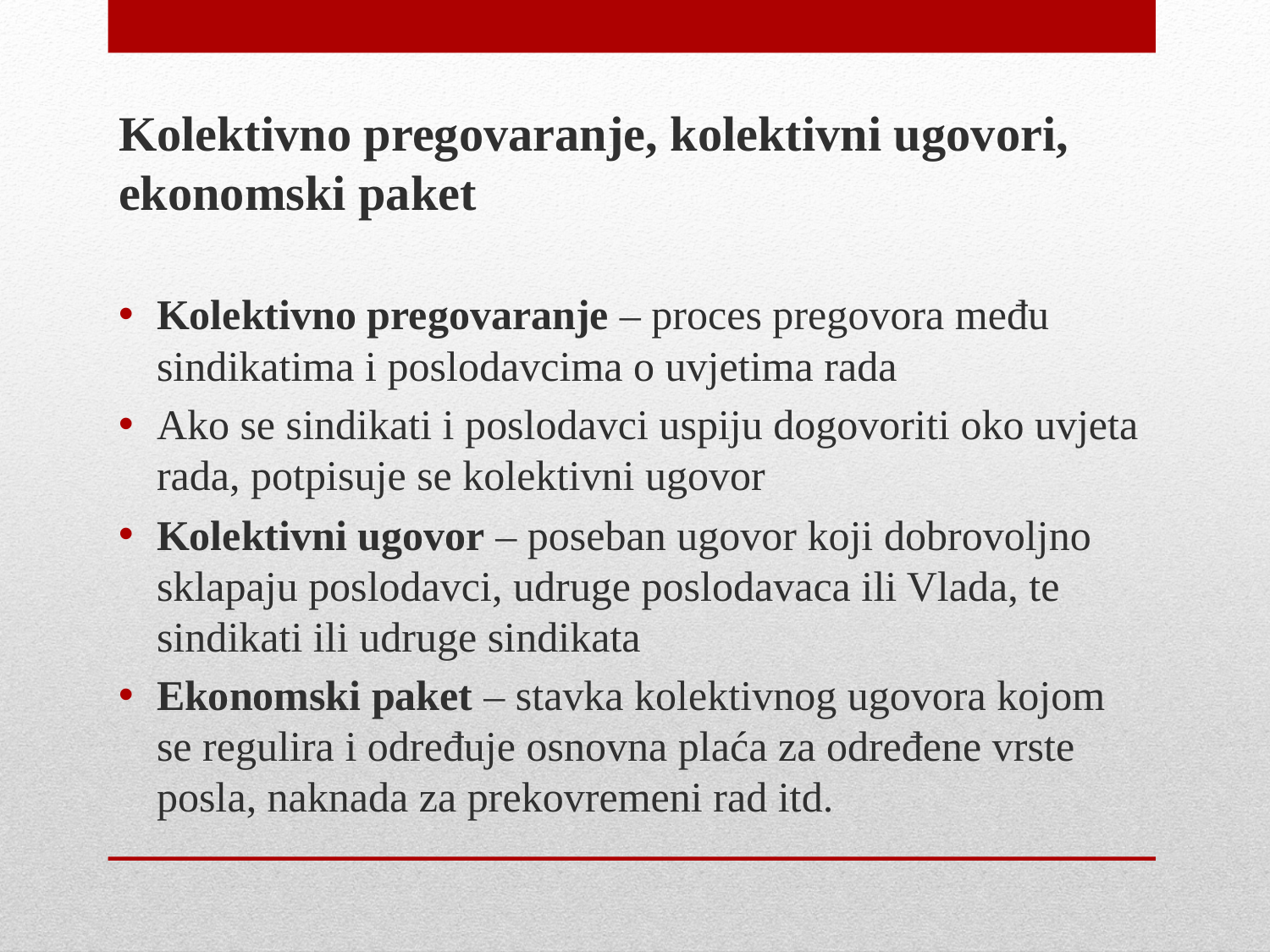

Kolektivno pregovaranje, kolektivni ugovori, ekonomski paket

Kolektivno pregovaranje – proces pregovora među sindikatima i poslodavcima o uvjetima rada
Ako se sindikati i poslodavci uspiju dogovoriti oko uvjeta rada, potpisuje se kolektivni ugovor
Kolektivni ugovor – poseban ugovor koji dobrovoljno sklapaju poslodavci, udruge poslodavaca ili Vlada, te sindikati ili udruge sindikata
Ekonomski paket – stavka kolektivnog ugovora kojom se regulira i određuje osnovna plaća za određene vrste posla, naknada za prekovremeni rad itd.